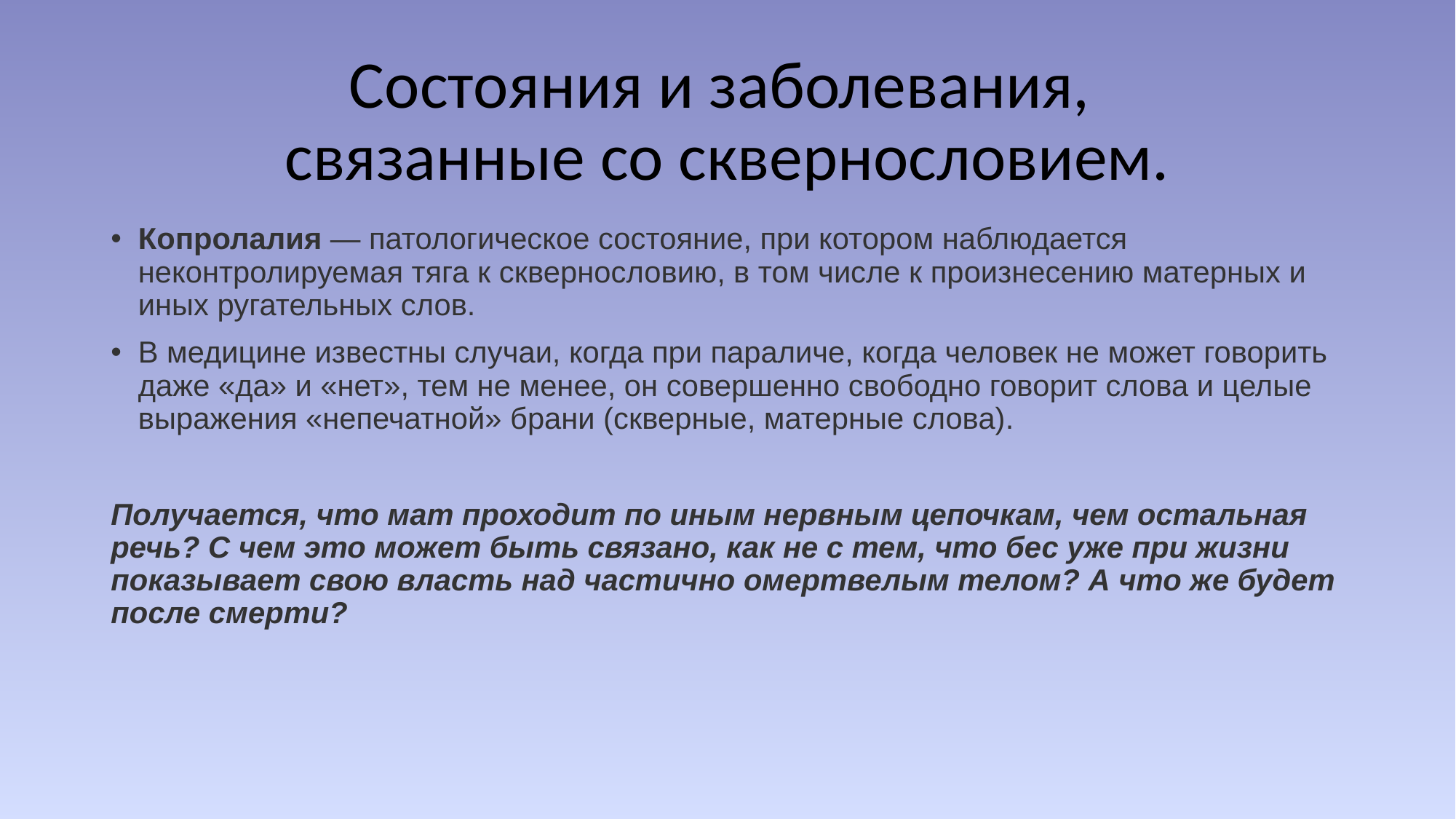

# Состояния и заболевания, связанные со сквернословием.
Копролалия — патологическое состояние, при котором наблюдается неконтролируемая тяга к сквернословию, в том числе к произнесению матерных и иных ругательных слов.
В медицине известны случаи, когда при параличе, когда человек не может говорить даже «да» и «нет», тем не менее, он совершенно свободно говорит слова и целые выражения «непечатной» брани (скверные, матерные слова).

Получается, что мат проходит по иным нервным цепочкам, чем остальная речь? С чем это может быть связано, как не с тем, что бес уже при жизни показывает свою власть над частично омертвелым телом? А что же будет после смерти?